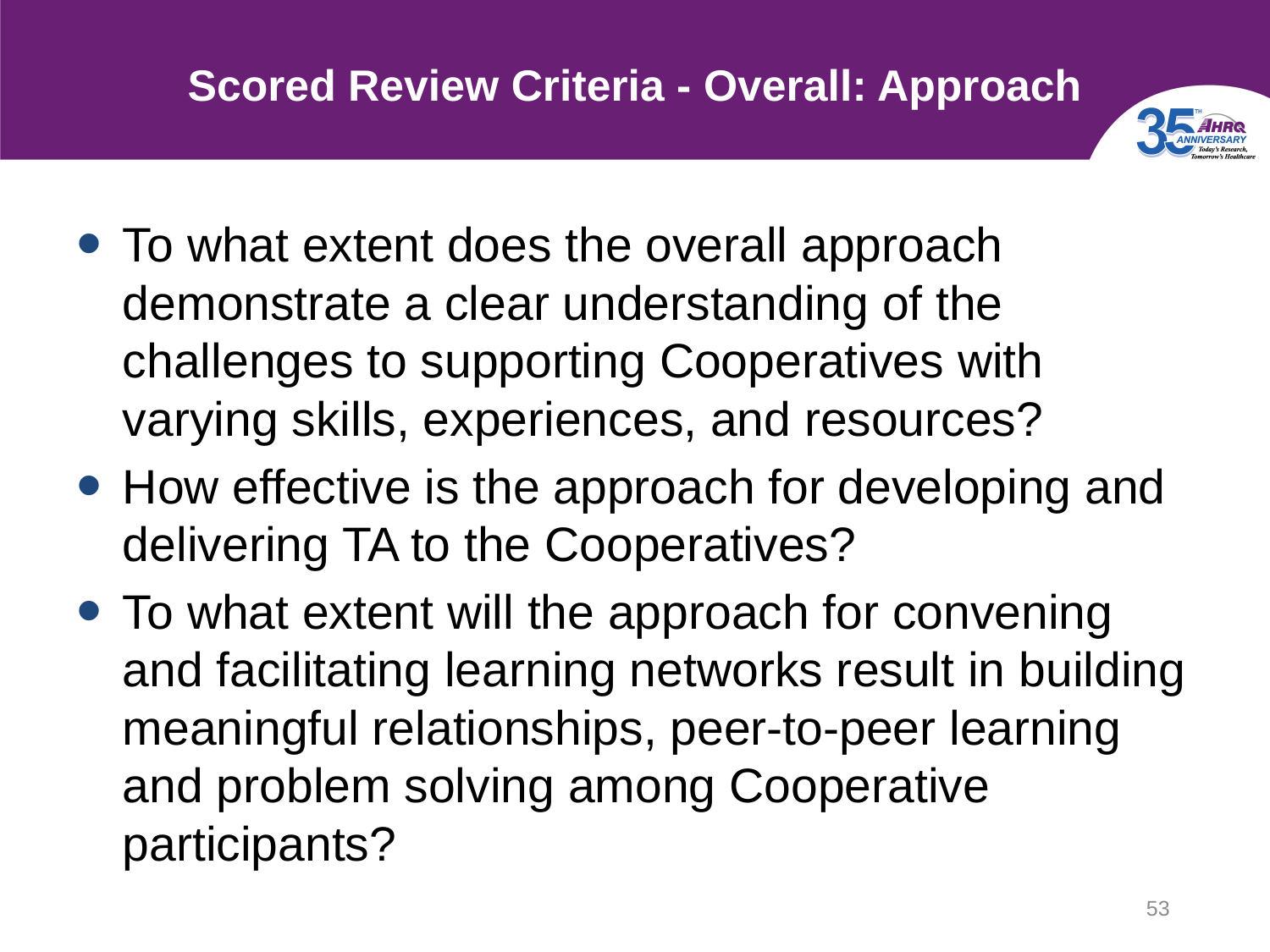

# Scored Review Criteria - Overall: Approach
To what extent does the overall approach demonstrate a clear understanding of the challenges to supporting Cooperatives with varying skills, experiences, and resources?
How effective is the approach for developing and delivering TA to the Cooperatives?
To what extent will the approach for convening and facilitating learning networks result in building meaningful relationships, peer-to-peer learning and problem solving among Cooperative participants?

53